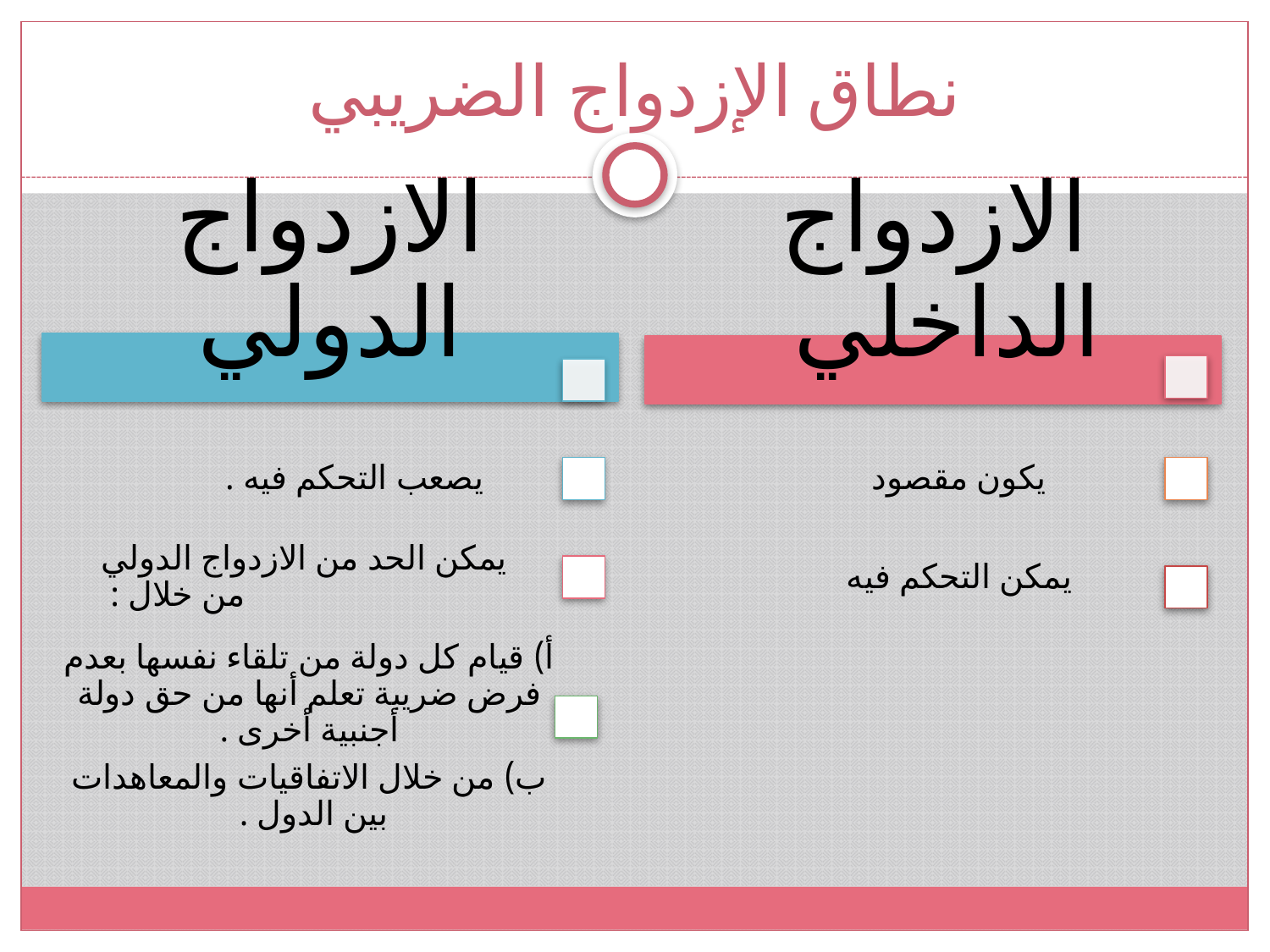

# نطاق الإزدواج الضريبي
الازدواج الدولي
يصعب التحكم فيه .
     يمكن الحد من الازدواج الدولي من خلال :
أ) قيام كل دولة من تلقاء نفسها بعدم فرض ضريبة تعلم أنها من حق دولة أجنبية أخرى .
ب) من خلال الاتفاقيات والمعاهدات بين الدول .
الازدواج الداخلي
يكون مقصود
يمكن التحكم فيه